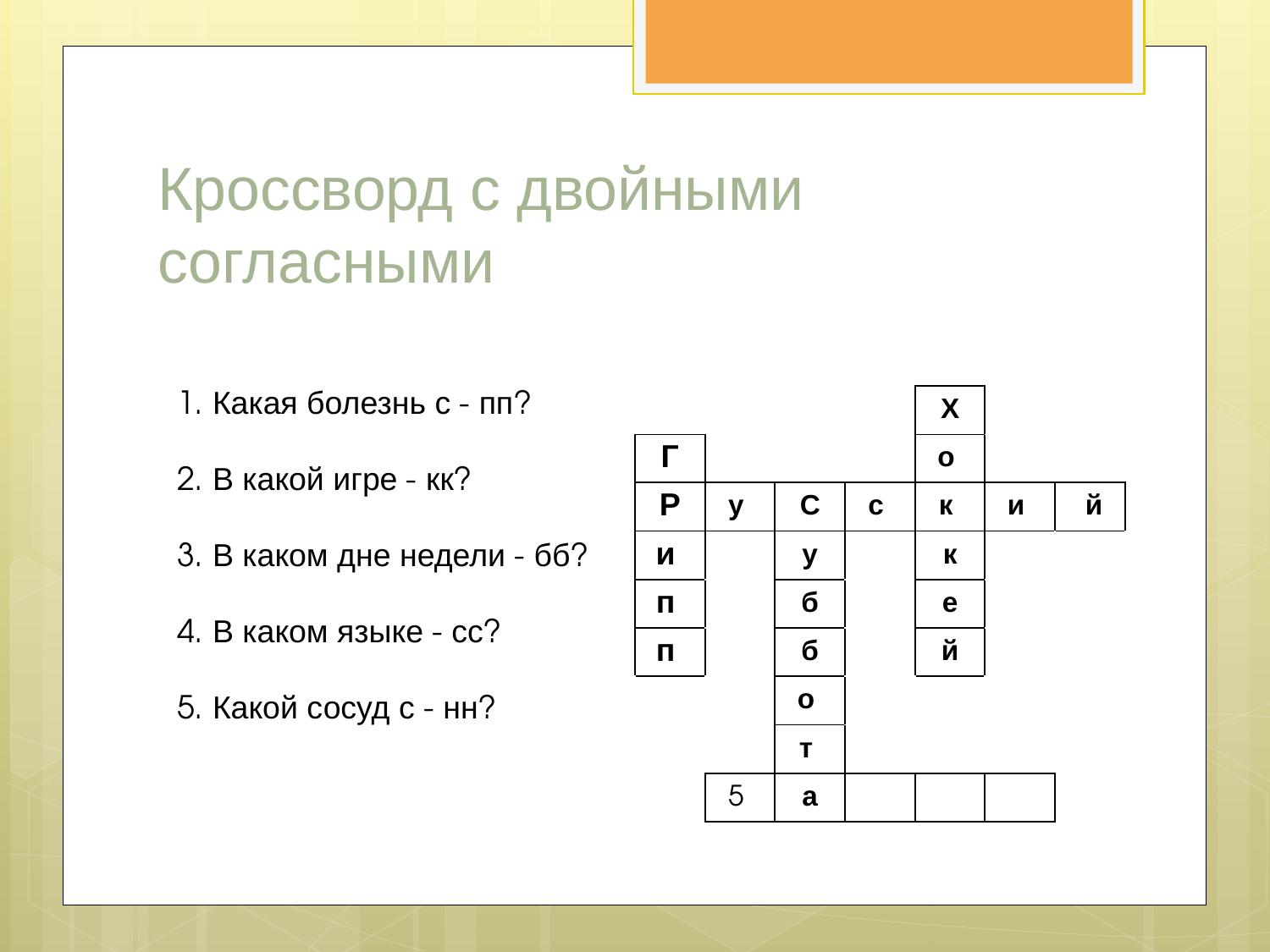

# Кроссворд с двойными согласными
1. Какая болезнь с - пп?

2. В какой игре - кк?

3. В каком дне недели - бб?

4. В каком языке - сс?

5. Какой сосуд с - нн?

|  |  |  |  | Х |  |  |
| --- | --- | --- | --- | --- | --- | --- |
| Г |  |  |  | о |  |  |
| Р | у | С | с | к | и | й |
| и |  | у |  | к |  |  |
| п |  | б |  | е |  |  |
| п |  | б |  | й |  |  |
|  |  | о |  |  |  |  |
|  |  | т |  |  |  |  |
|  | 5 | а |  |  |  |  |